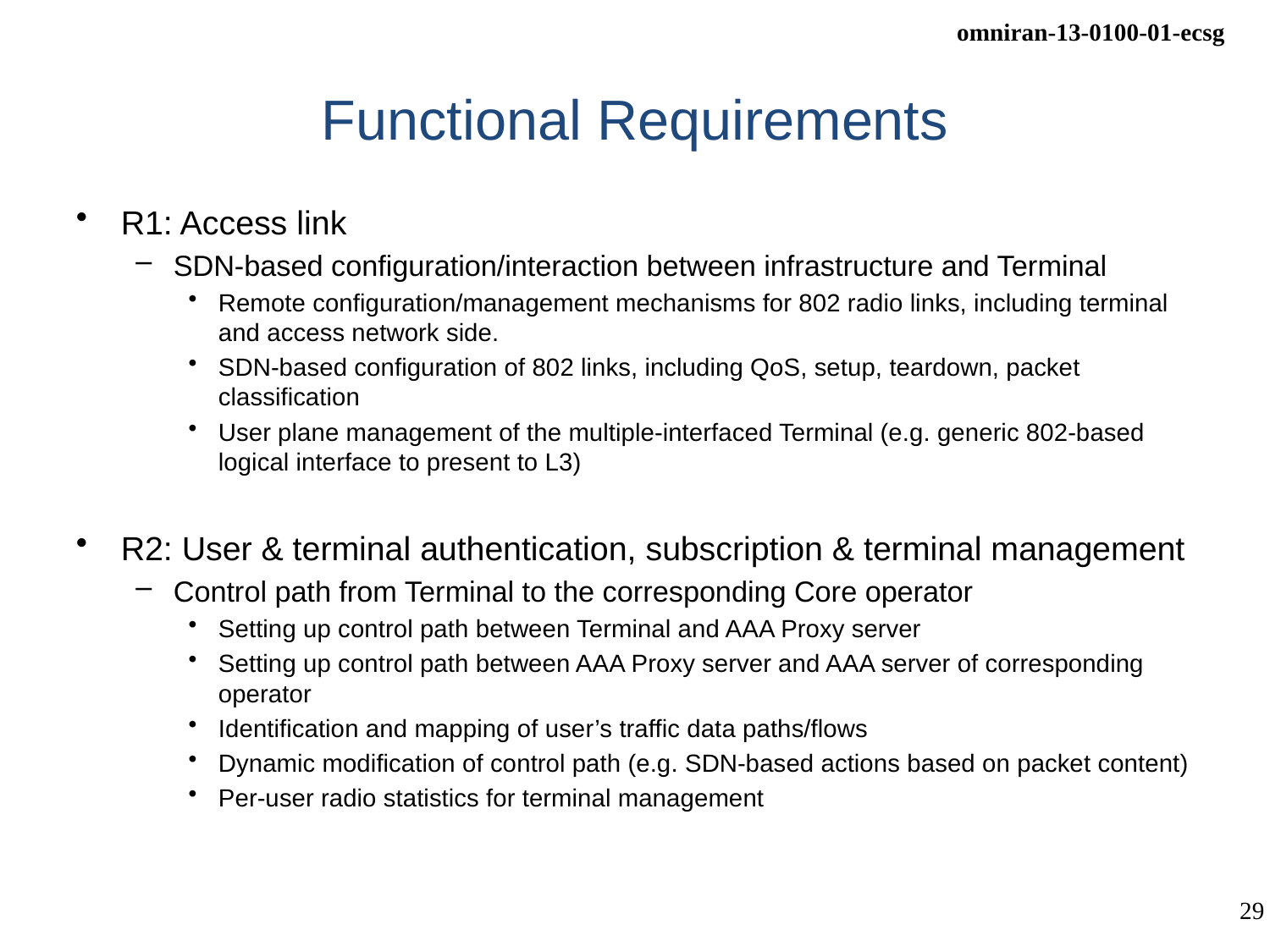

# Functional Requirements
R1: Access link
SDN-based configuration/interaction between infrastructure and Terminal
Remote configuration/management mechanisms for 802 radio links, including terminal and access network side.
SDN-based configuration of 802 links, including QoS, setup, teardown, packet classification
User plane management of the multiple-interfaced Terminal (e.g. generic 802-based logical interface to present to L3)

R2: User & terminal authentication, subscription & terminal management
Control path from Terminal to the corresponding Core operator
Setting up control path between Terminal and AAA Proxy server
Setting up control path between AAA Proxy server and AAA server of corresponding operator
Identification and mapping of user’s traffic data paths/flows
Dynamic modification of control path (e.g. SDN-based actions based on packet content)
Per-user radio statistics for terminal management